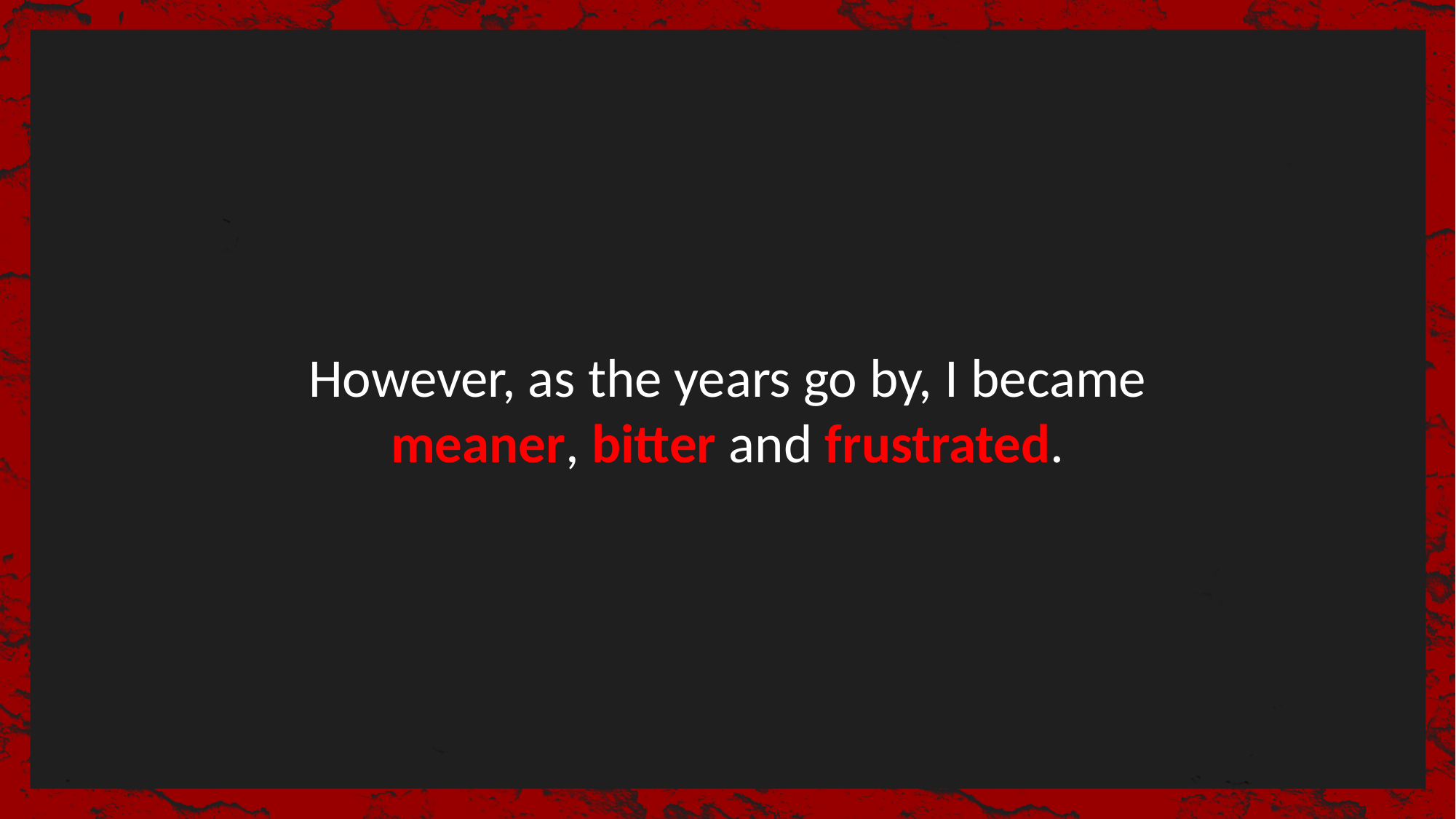

However, as the years go by, I became
meaner, bitter and frustrated.